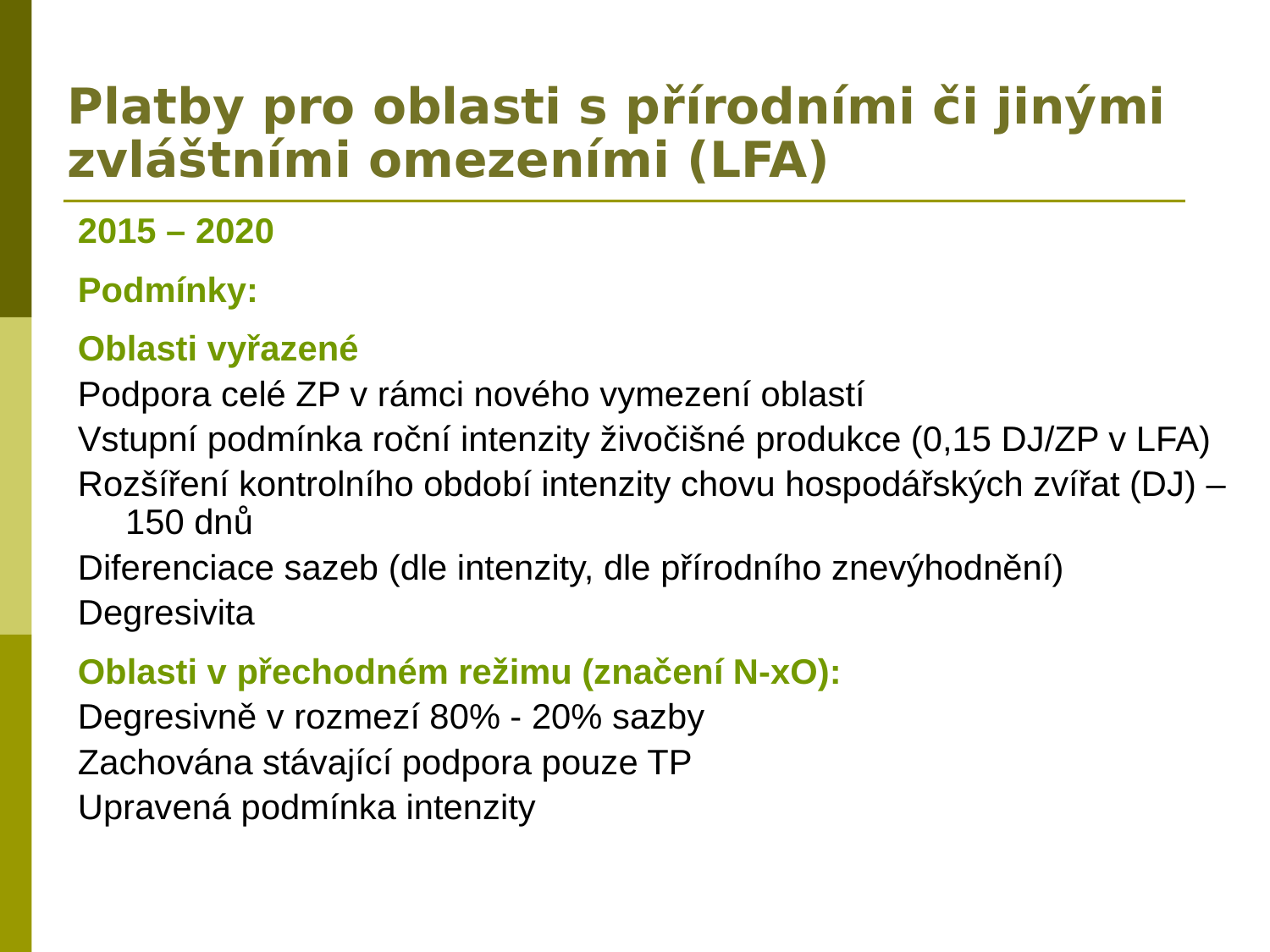

# Platby pro oblasti s přírodními či jinými zvláštními omezeními (LFA)
2015 – 2020
Podmínky:
Oblasti vyřazené
Podpora celé ZP v rámci nového vymezení oblastí
Vstupní podmínka roční intenzity živočišné produkce (0,15 DJ/ZP v LFA)
Rozšíření kontrolního období intenzity chovu hospodářských zvířat (DJ) – 150 dnů
Diferenciace sazeb (dle intenzity, dle přírodního znevýhodnění)
Degresivita
Oblasti v přechodném režimu (značení N-xO):
Degresivně v rozmezí 80% - 20% sazby
Zachována stávající podpora pouze TP
Upravená podmínka intenzity